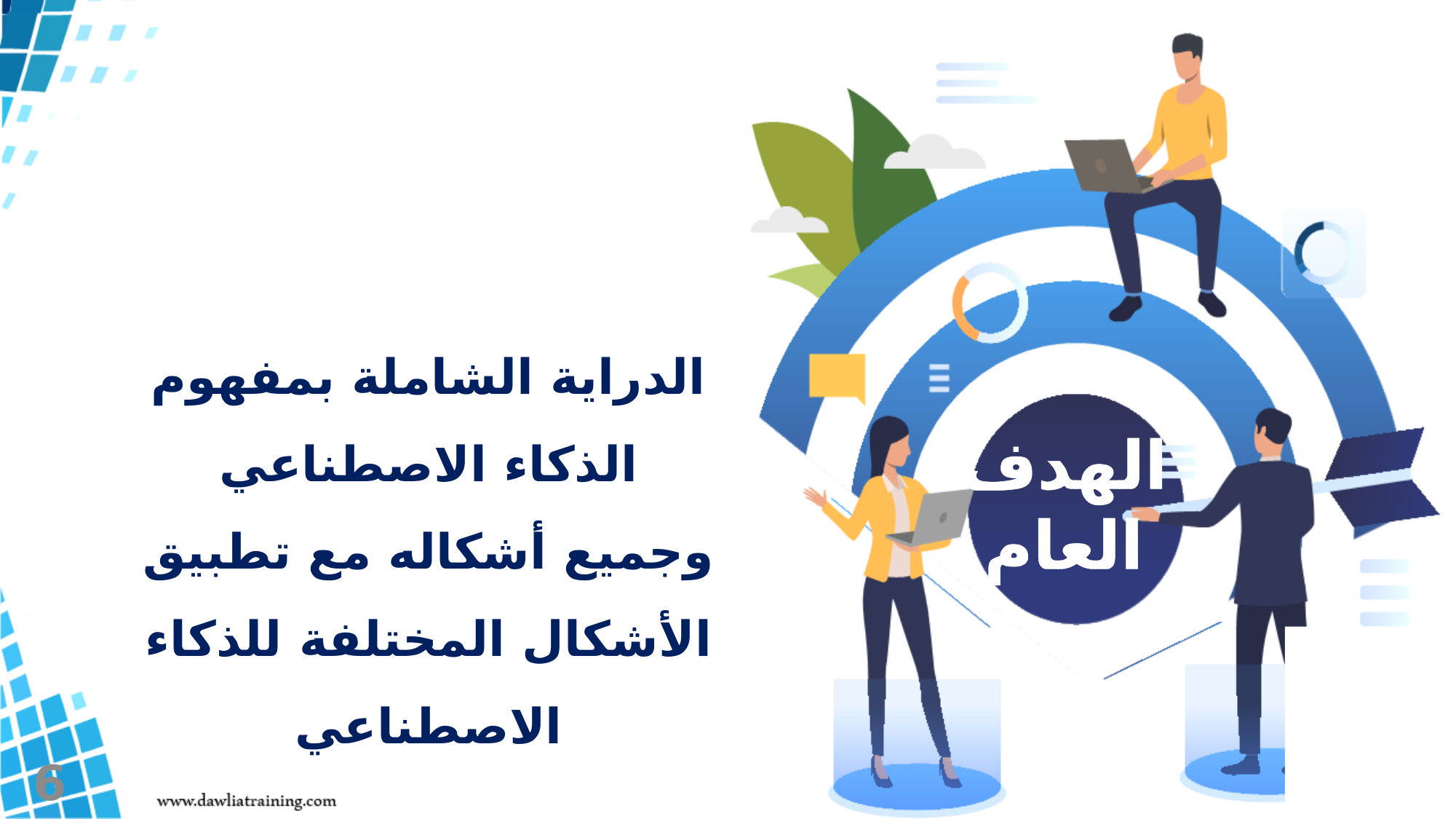

الدراية الشاملة بمفهوم الذكاء الاصطناعي وجميع أشكاله مع تطبيق الأشكال المختلفة للذكاء الاصطناعي
الهدف العام
6